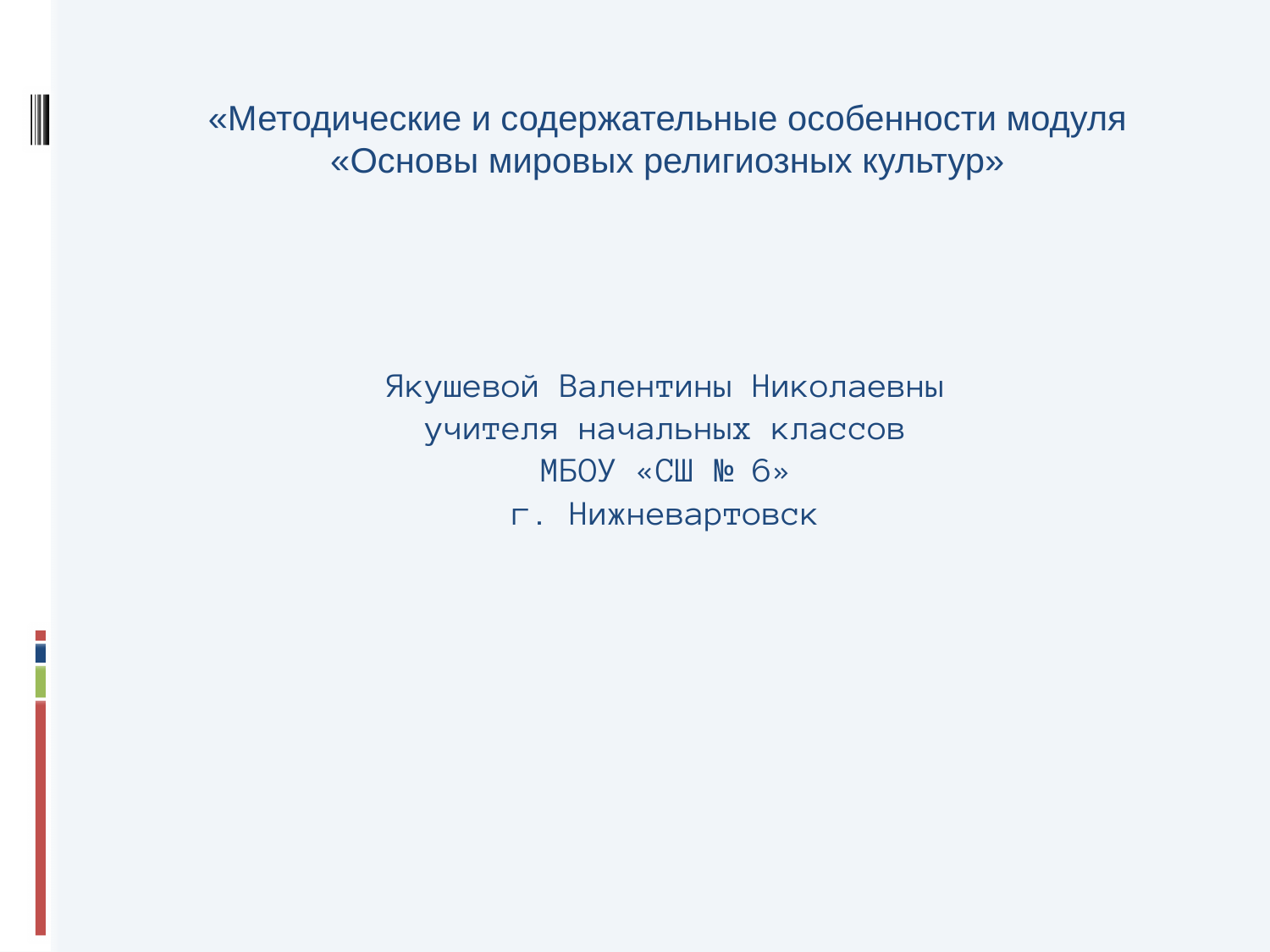

«Методические и содержательные особенности модуля «Основы мировых религиозных культур»
# Якушевой Валентины Николаевны учителя начальных классов МБОУ «СШ № 6» г. Нижневартовск